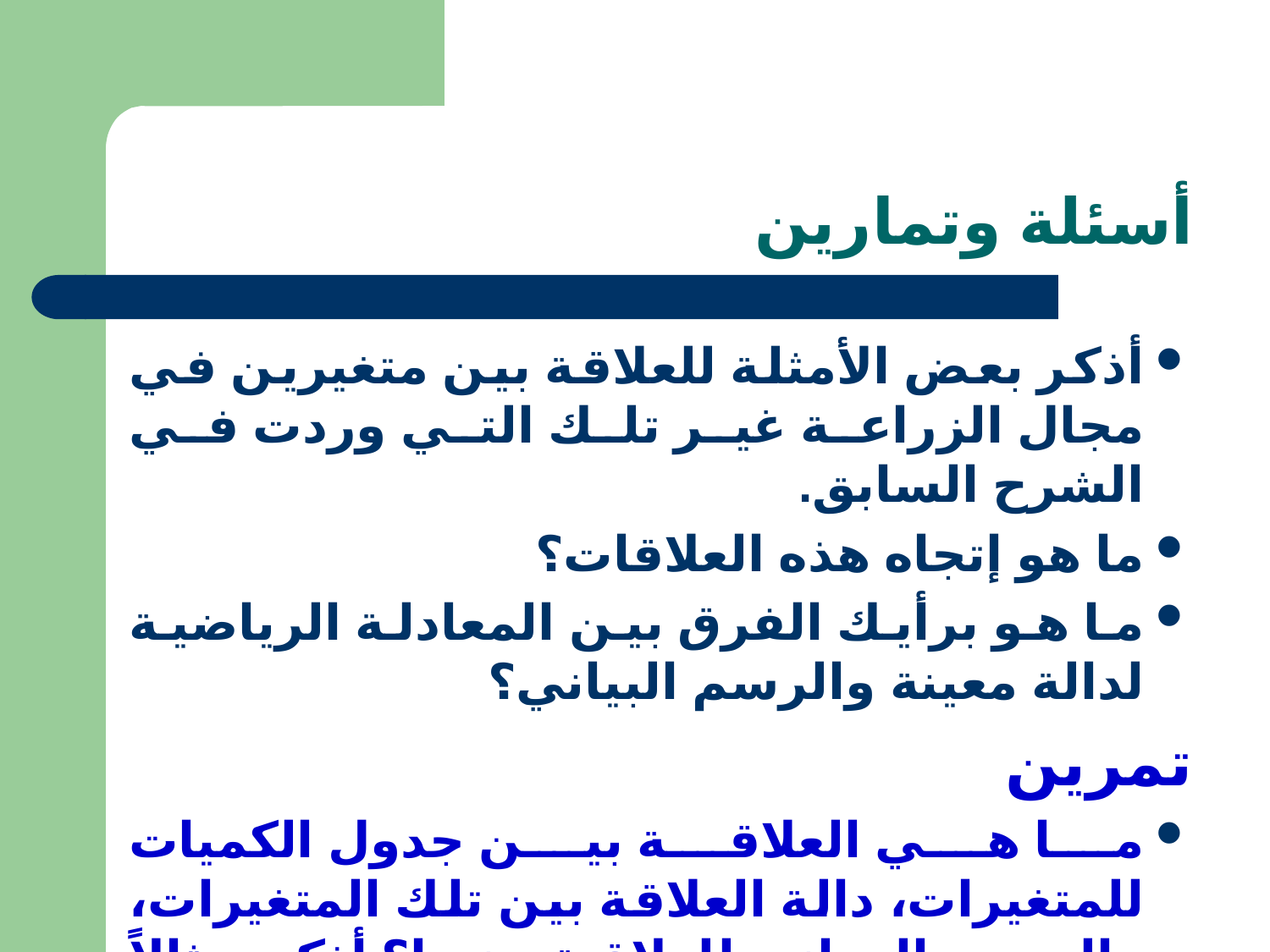

# أسئلة وتمارين
أذكر بعض الأمثلة للعلاقة بين متغيرين في مجال الزراعة غير تلك التي وردت في الشرح السابق.
ما هو إتجاه هذه العلاقات؟
ما هو برأيك الفرق بين المعادلة الرياضية لدالة معينة والرسم البياني؟
تمرين
ما هي العلاقة بين جدول الكميات للمتغيرات، دالة العلاقة بين تلك المتغيرات، والرسم البياني للعلاقة بينها؟ أذكر مثالاً لذلك.